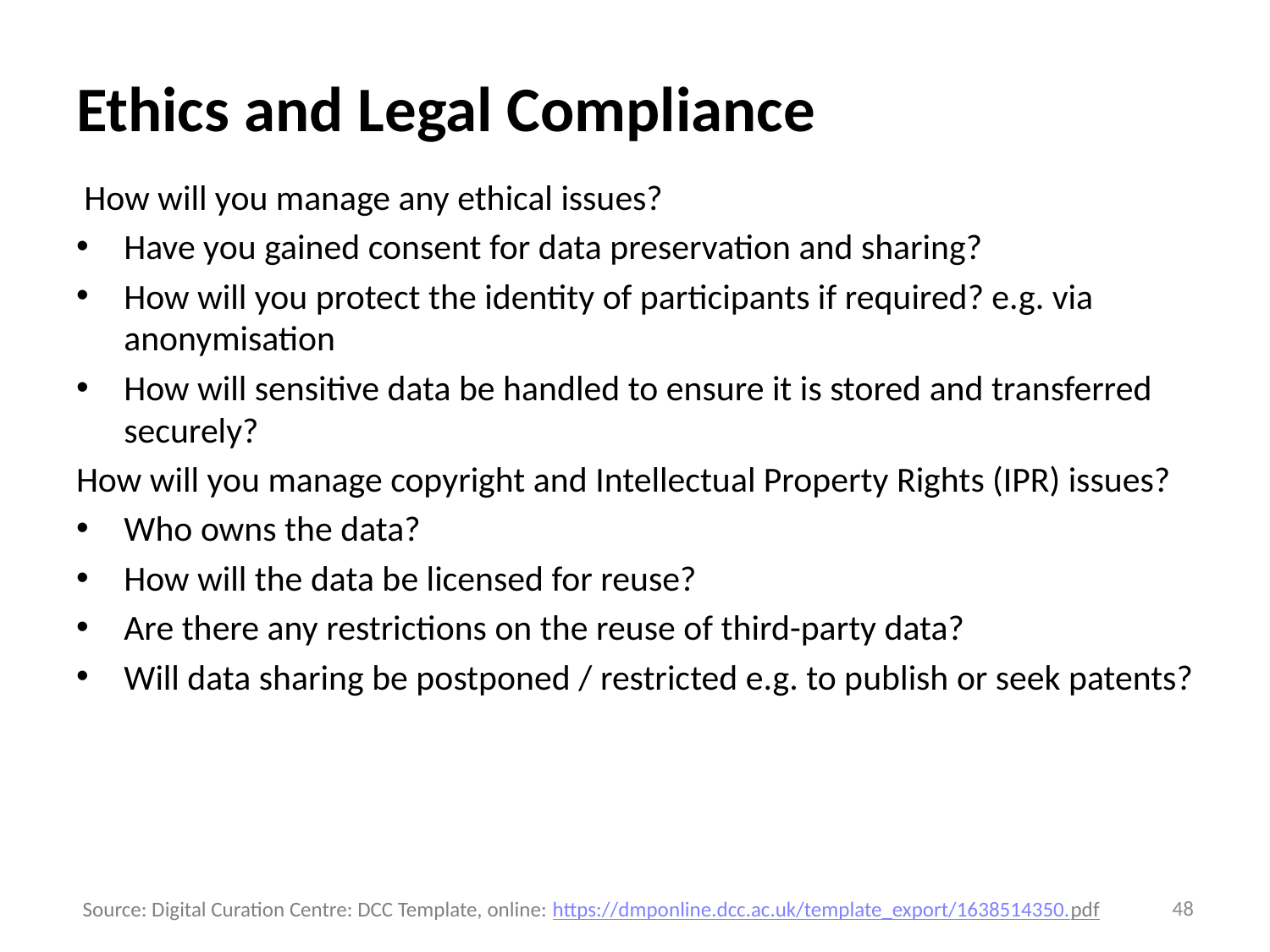

# Ethics and Legal Compliance
How will you manage any ethical issues?
Have you gained consent for data preservation and sharing?
How will you protect the identity of participants if required? e.g. via anonymisation
How will sensitive data be handled to ensure it is stored and transferred securely?
How will you manage copyright and Intellectual Property Rights (IPR) issues?
Who owns the data?
How will the data be licensed for reuse?
Are there any restrictions on the reuse of third-party data?
Will data sharing be postponed / restricted e.g. to publish or seek patents?
48
Source: Digital Curation Centre: DCC Template, online: https://dmponline.dcc.ac.uk/template_export/1638514350.pdf